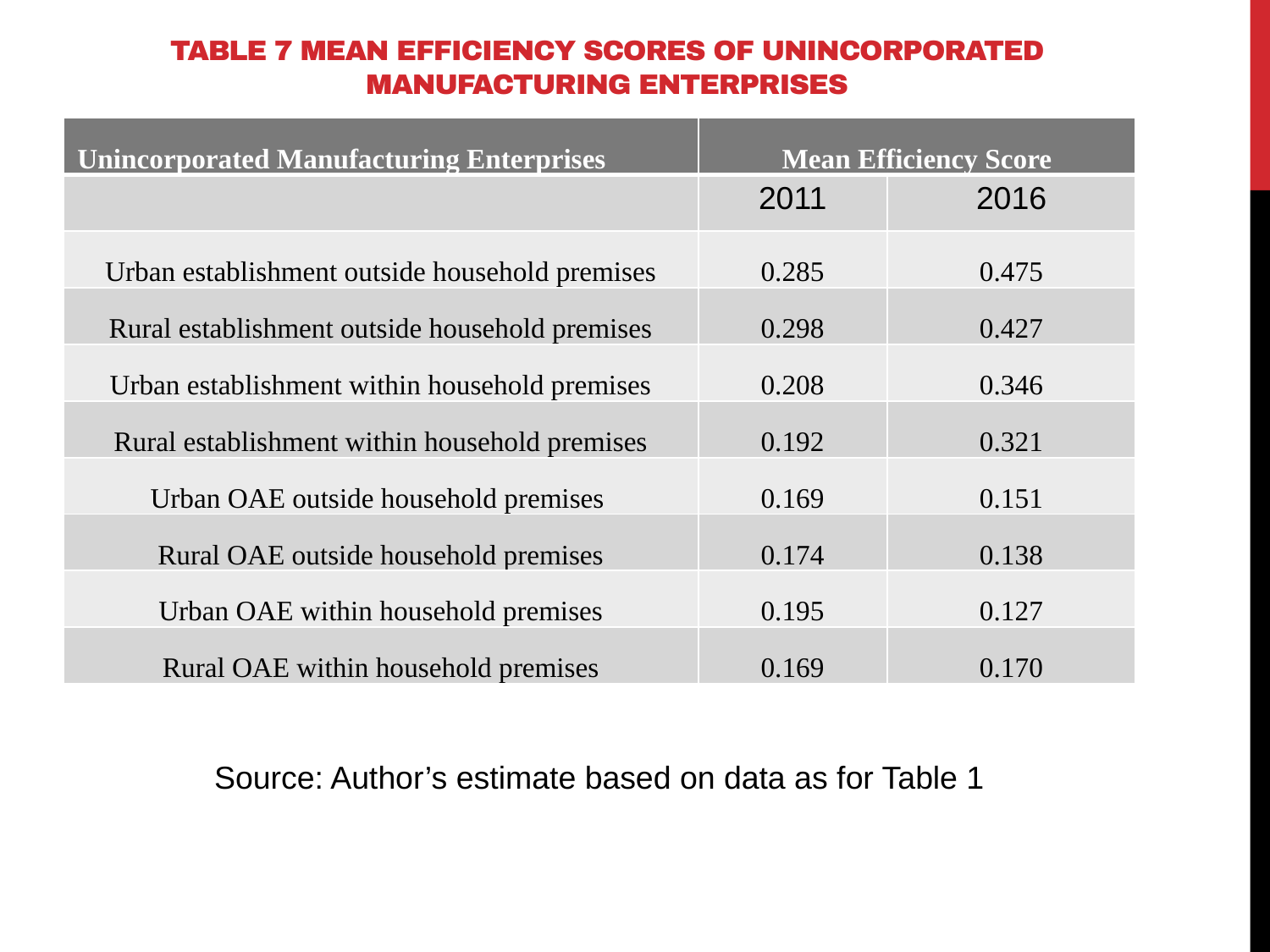

# Table 7 Mean Efficiency Scores of Unincorporated Manufacturing Enterprises
| Unincorporated Manufacturing Enterprises | Mean Efficiency Score |  |
| --- | --- | --- |
|  | 2011 | 2016 |
| Urban establishment outside household premises | 0.285 | 0.475 |
| Rural establishment outside household premises | 0.298 | 0.427 |
| Urban establishment within household premises | 0.208 | 0.346 |
| Rural establishment within household premises | 0.192 | 0.321 |
| Urban OAE outside household premises | 0.169 | 0.151 |
| Rural OAE outside household premises | 0.174 | 0.138 |
| Urban OAE within household premises | 0.195 | 0.127 |
| Rural OAE within household premises | 0.169 | 0.170 |
Source: Author’s estimate based on data as for Table 1